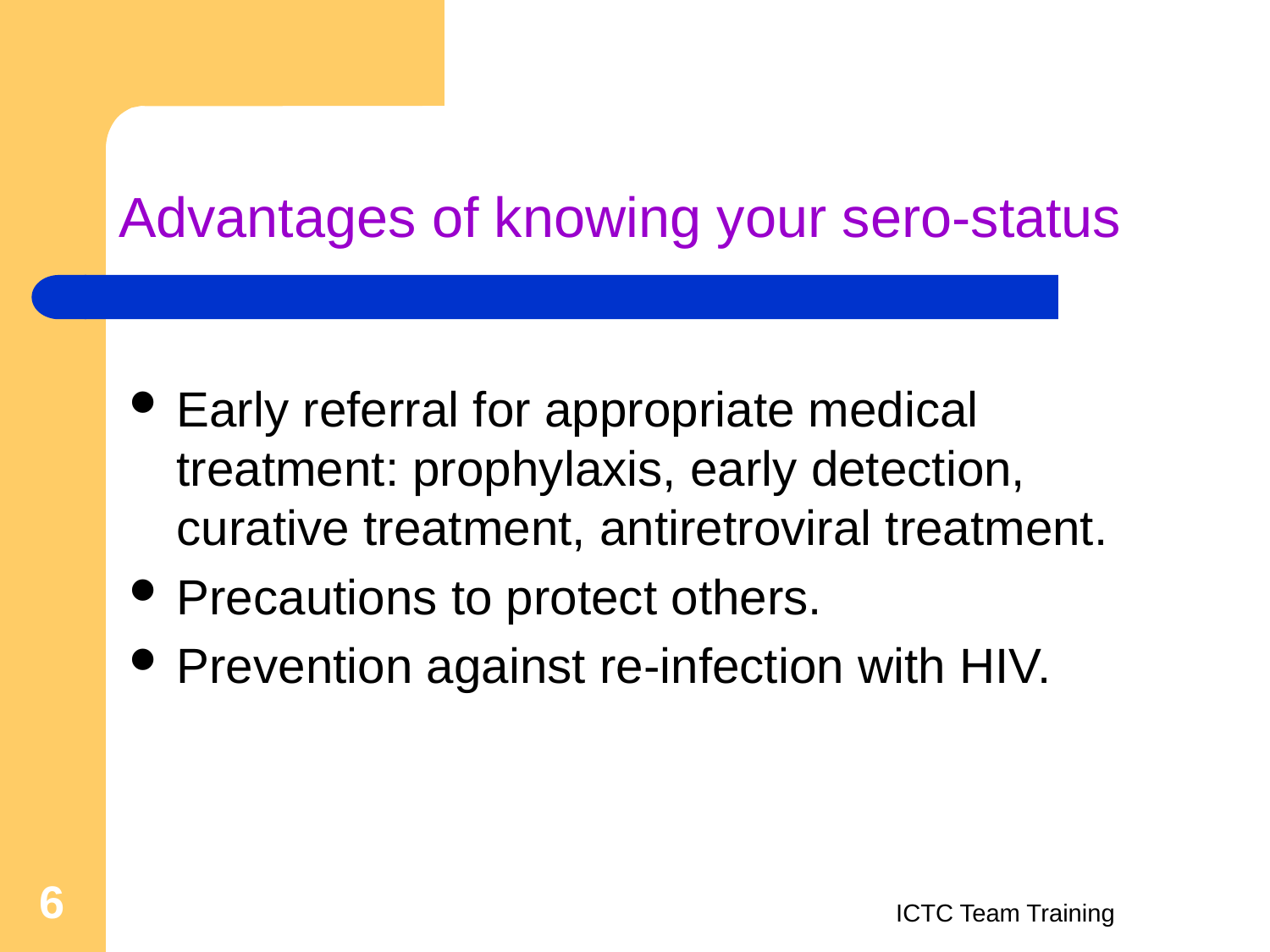

# Advantages of knowing your sero-status
Early referral for appropriate medical treatment: prophylaxis, early detection, curative treatment, antiretroviral treatment.
Precautions to protect others.
Prevention against re-infection with HIV.

6
ICTC Team Training